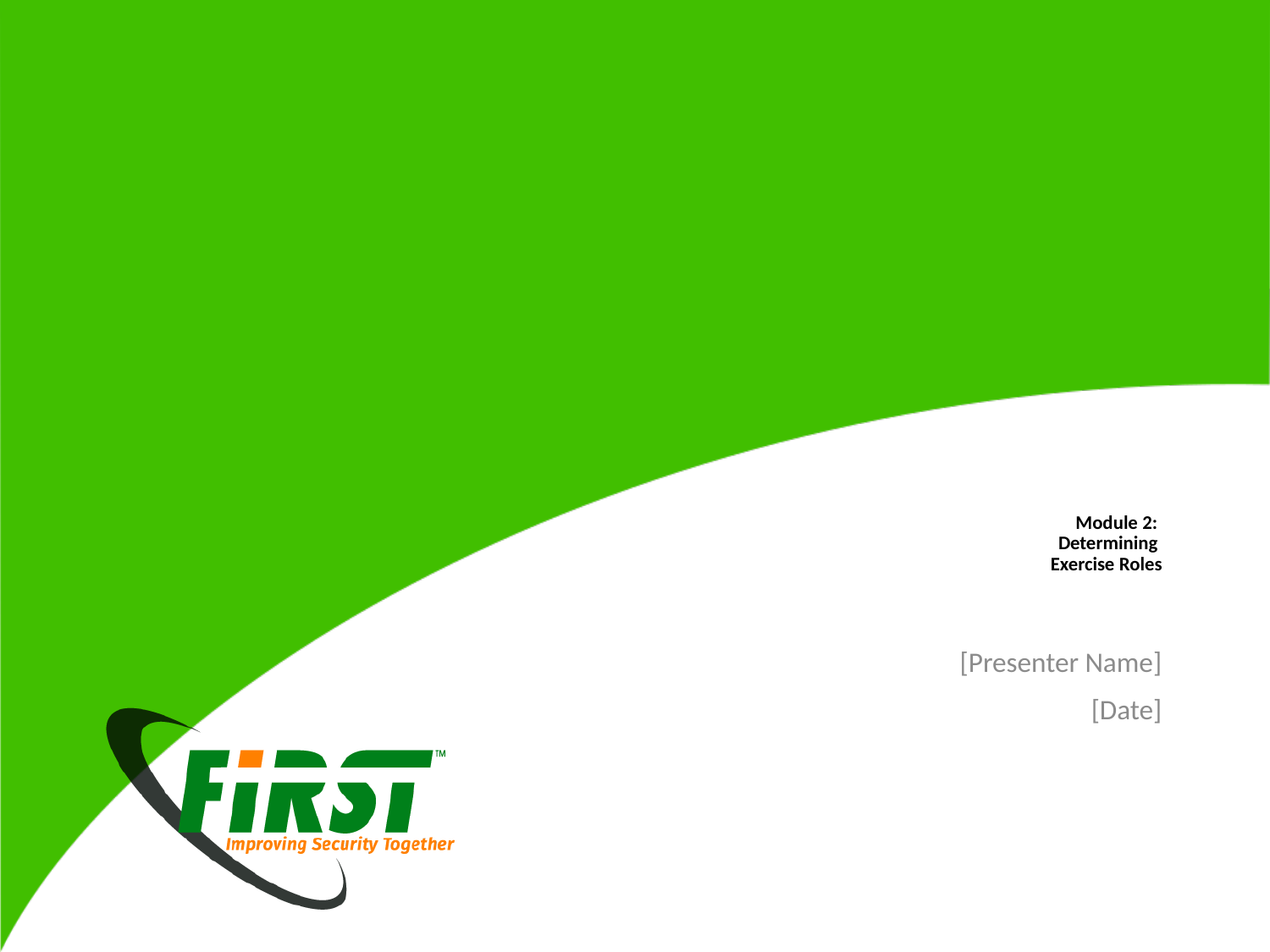

# Module 2: Determining Exercise Roles
[Presenter Name]
[Date]